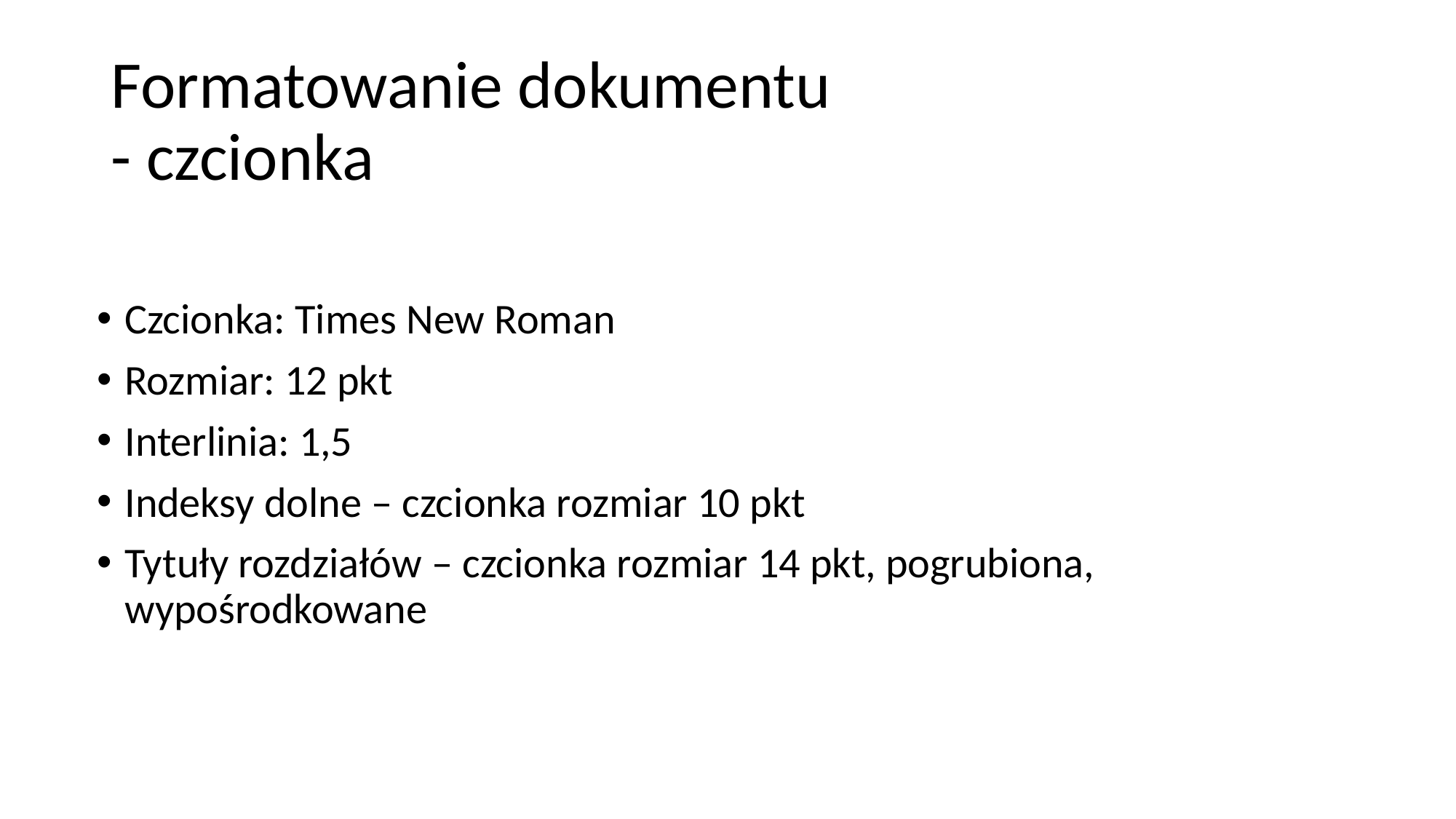

# Formatowanie dokumentu - czcionka
Czcionka: Times New Roman
Rozmiar: 12 pkt
Interlinia: 1,5
Indeksy dolne – czcionka rozmiar 10 pkt
Tytuły rozdziałów – czcionka rozmiar 14 pkt, pogrubiona, wypośrodkowane